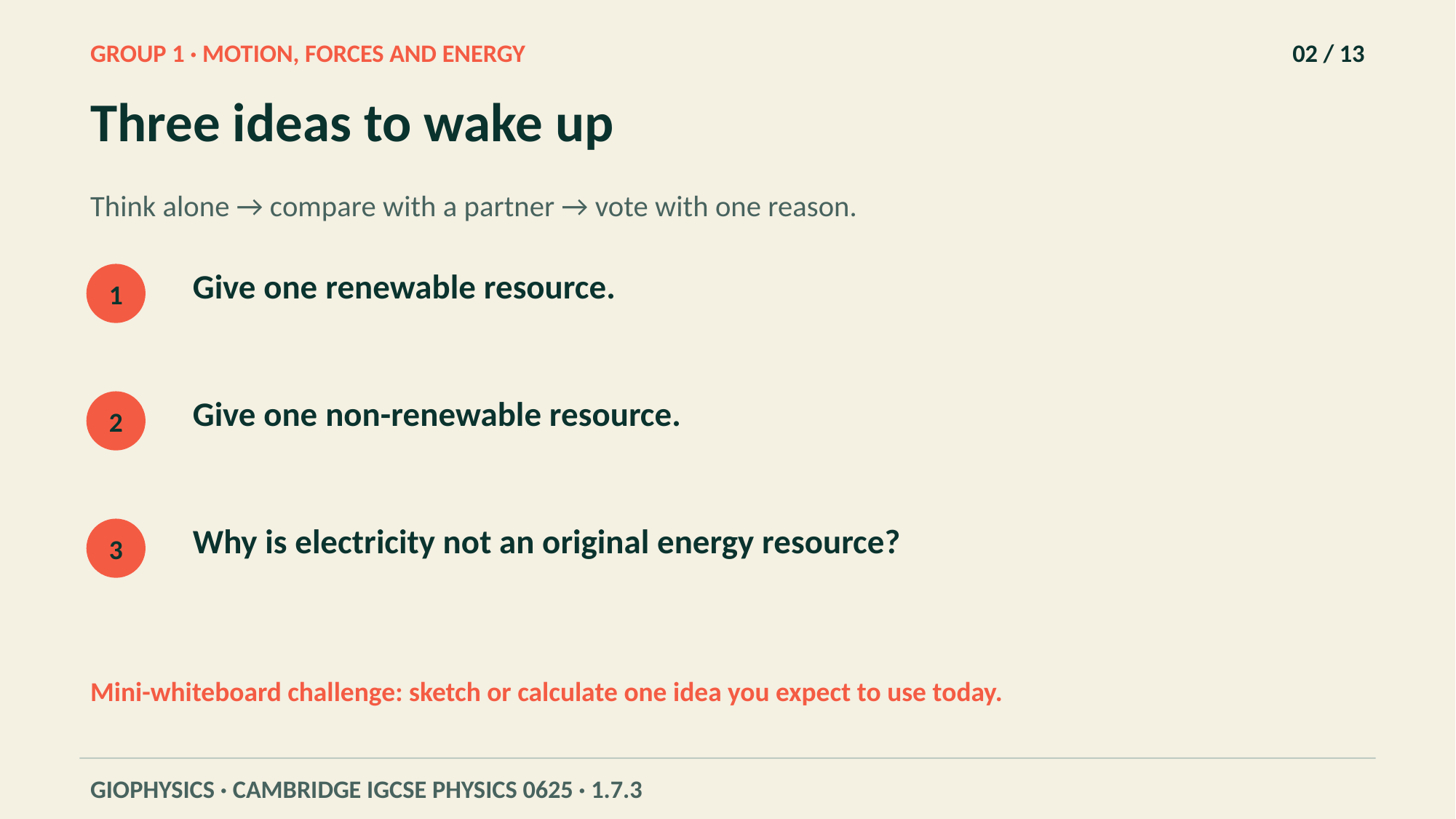

GROUP 1 · MOTION, FORCES AND ENERGY
02 / 13
Three ideas to wake up
Think alone → compare with a partner → vote with one reason.
Give one renewable resource.

1
Give one non-renewable resource.

2
Why is electricity not an original energy resource?

3
Mini-whiteboard challenge: sketch or calculate one idea you expect to use today.

GIOPHYSICS · CAMBRIDGE IGCSE PHYSICS 0625 · 1.7.3